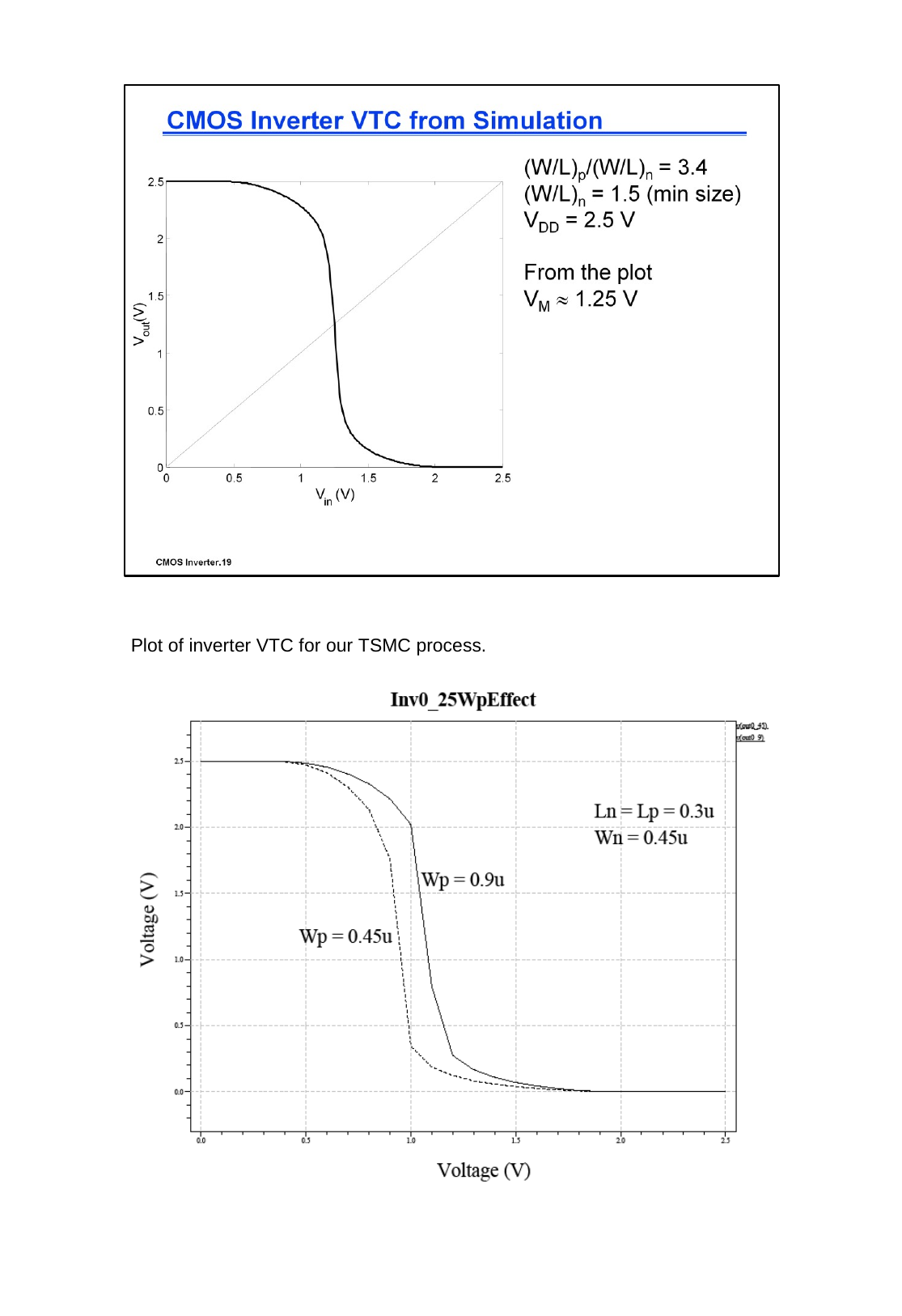

Plot of inverter VTC for our TSMC process.